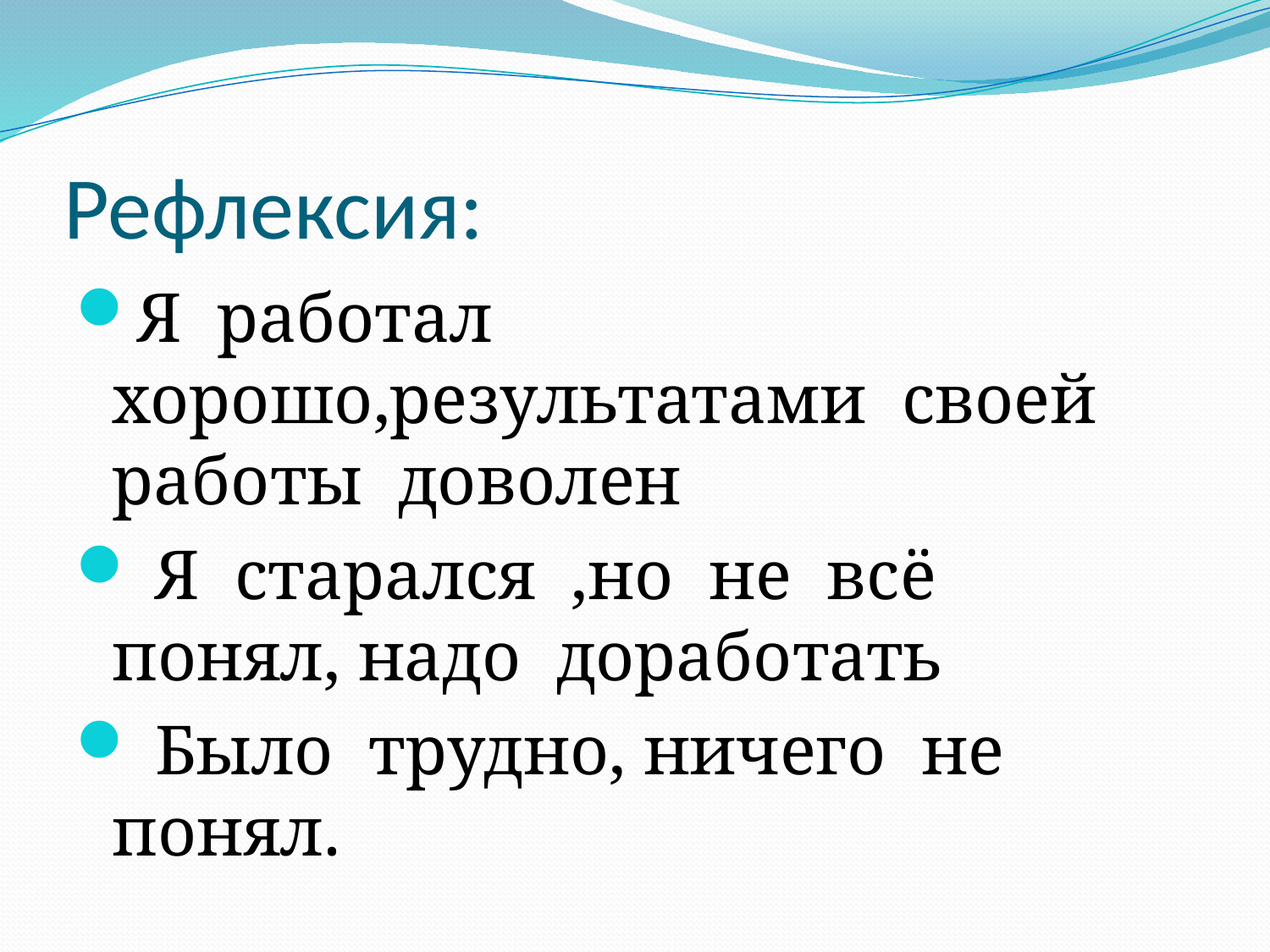

# Рефлексия:
Я  работал  хорошо,результатами  своей  работы  доволен
 Я  старался  ,но  не  всё  понял, надо  доработать
 Было  трудно, ничего  не  понял.